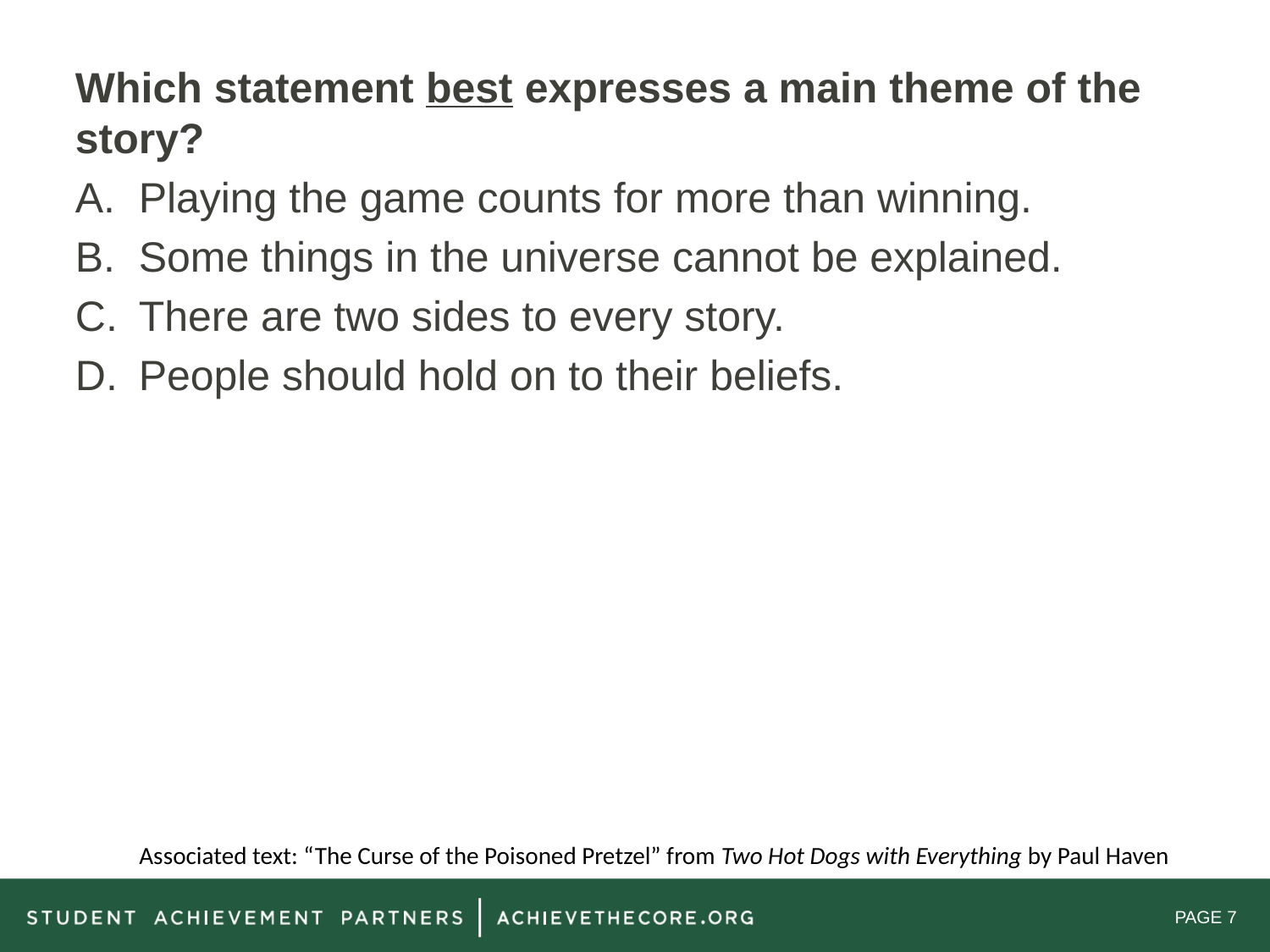

Which statement best expresses a main theme of the story?
Playing the game counts for more than winning.
Some things in the universe cannot be explained.
There are two sides to every story.
People should hold on to their beliefs.
Associated text: “The Curse of the Poisoned Pretzel” from Two Hot Dogs with Everything by Paul Haven